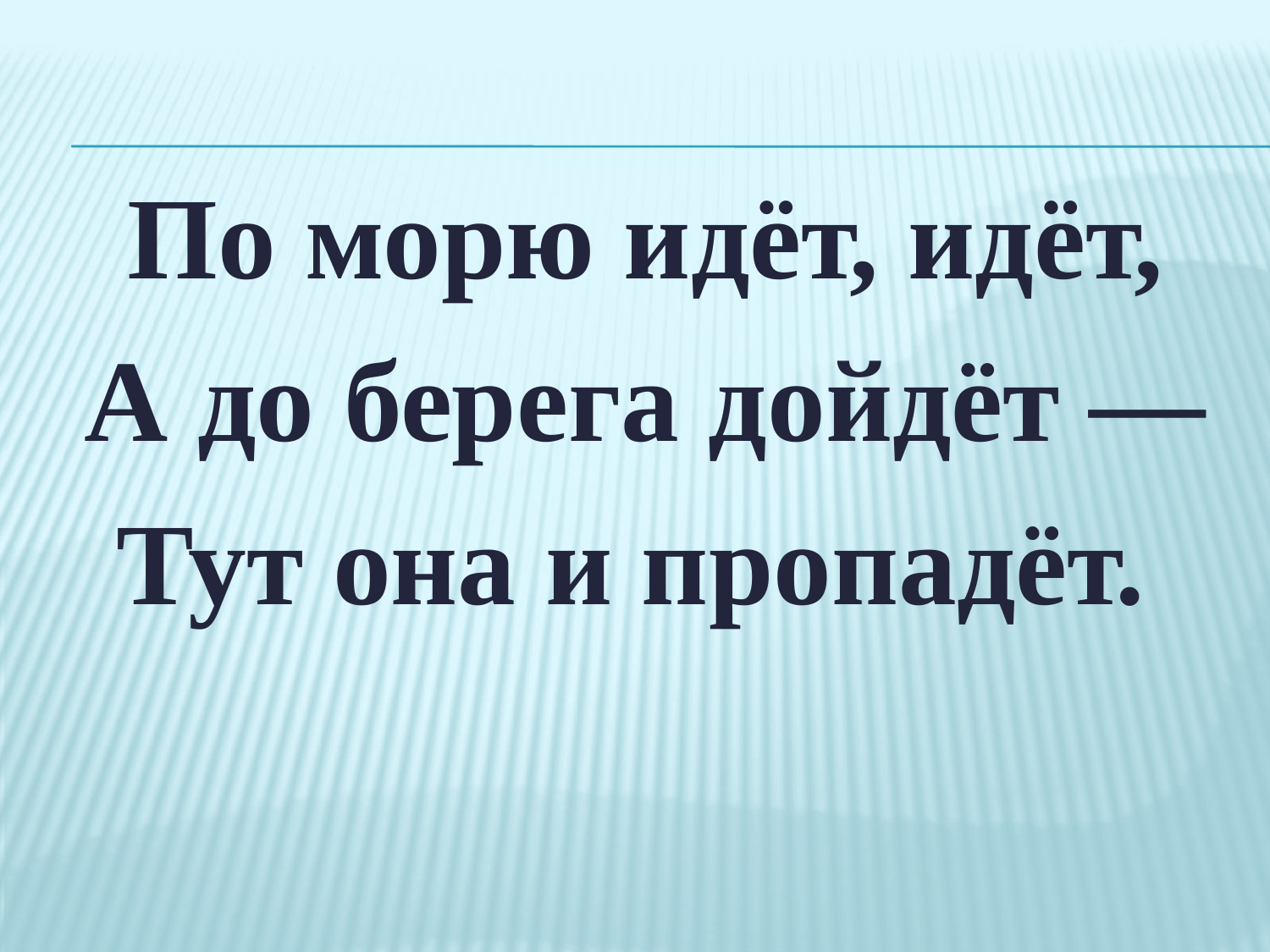

По морю идёт, идёт,
А до берега дойдёт —
Тут она и пропадёт.